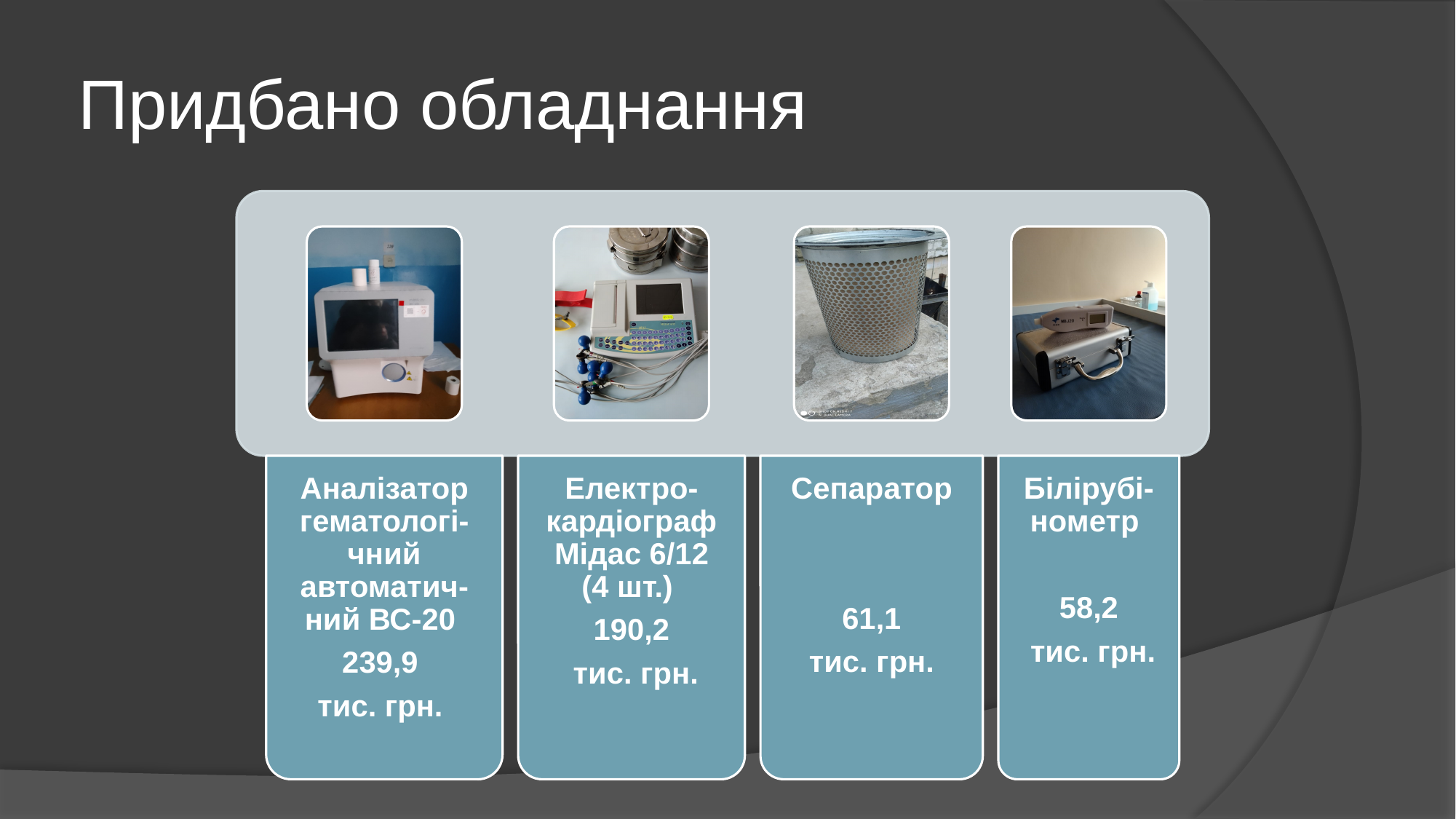

# Придбано обладнання
Аналізатор гематологі-чний автоматич-ний ВС-20
239,9
тис. грн.
Електро-кардіограф Мідас 6/12 (4 шт.)
190,2
 тис. грн.
Сепаратор

61,1
 тис. грн.
Білірубі-нометр

58,2
 тис. грн.